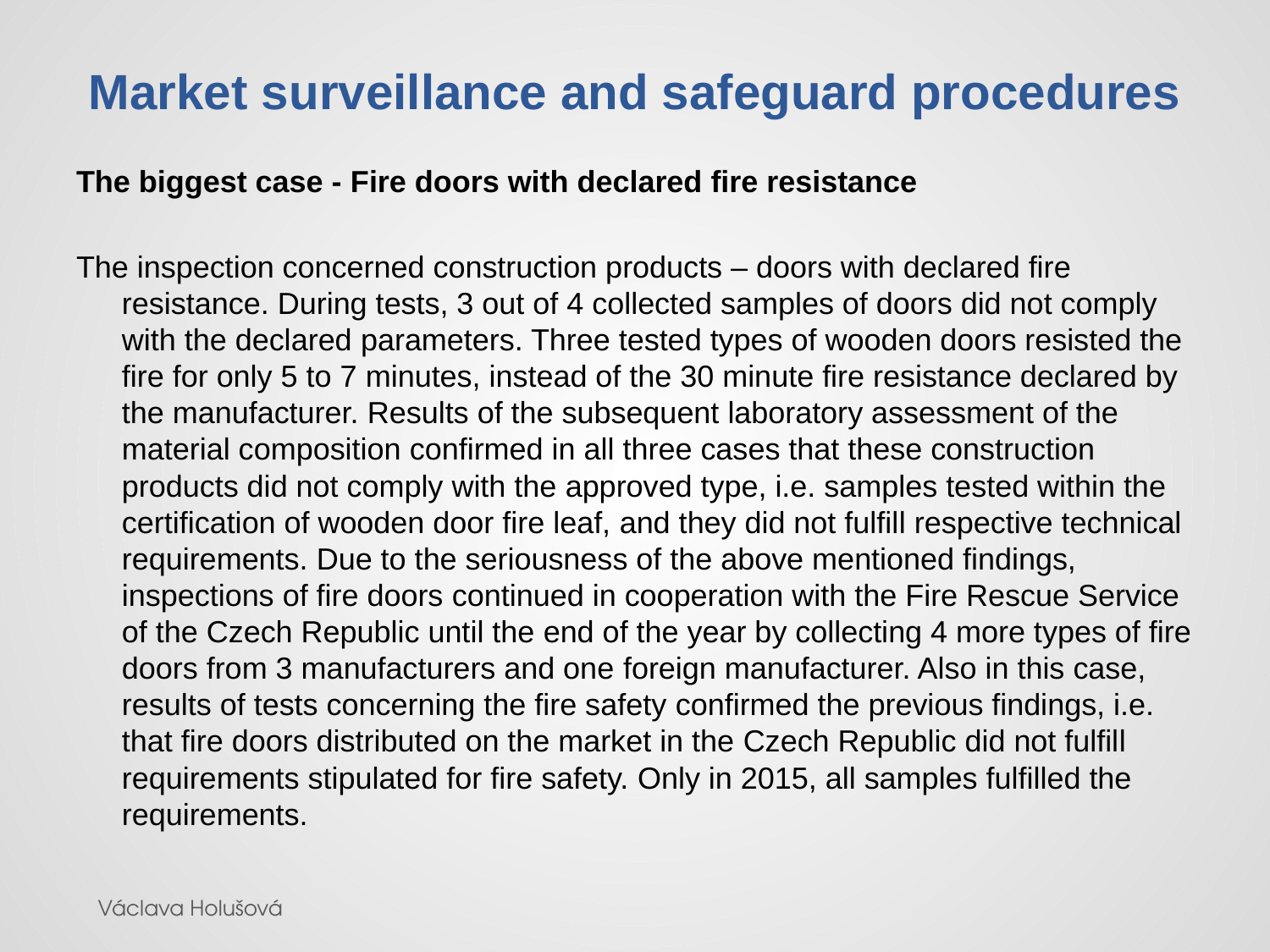

# Market surveillance and safeguard procedures
The biggest case - Fire doors with declared fire resistance

The inspection concerned construction products – doors with declared fire resistance. During tests, 3 out of 4 collected samples of doors did not comply with the declared parameters. Three tested types of wooden doors resisted the fire for only 5 to 7 minutes, instead of the 30 minute fire resistance declared by the manufacturer. Results of the subsequent laboratory assessment of the material composition confirmed in all three cases that these construction products did not comply with the approved type, i.e. samples tested within the certification of wooden door fire leaf, and they did not fulfill respective technical requirements. Due to the seriousness of the above mentioned findings, inspections of fire doors continued in cooperation with the Fire Rescue Service of the Czech Republic until the end of the year by collecting 4 more types of fire doors from 3 manufacturers and one foreign manufacturer. Also in this case, results of tests concerning the fire safety confirmed the previous findings, i.e. that fire doors distributed on the market in the Czech Republic did not fulfill requirements stipulated for fire safety. Only in 2015, all samples fulfilled the requirements.
Václava Holušová